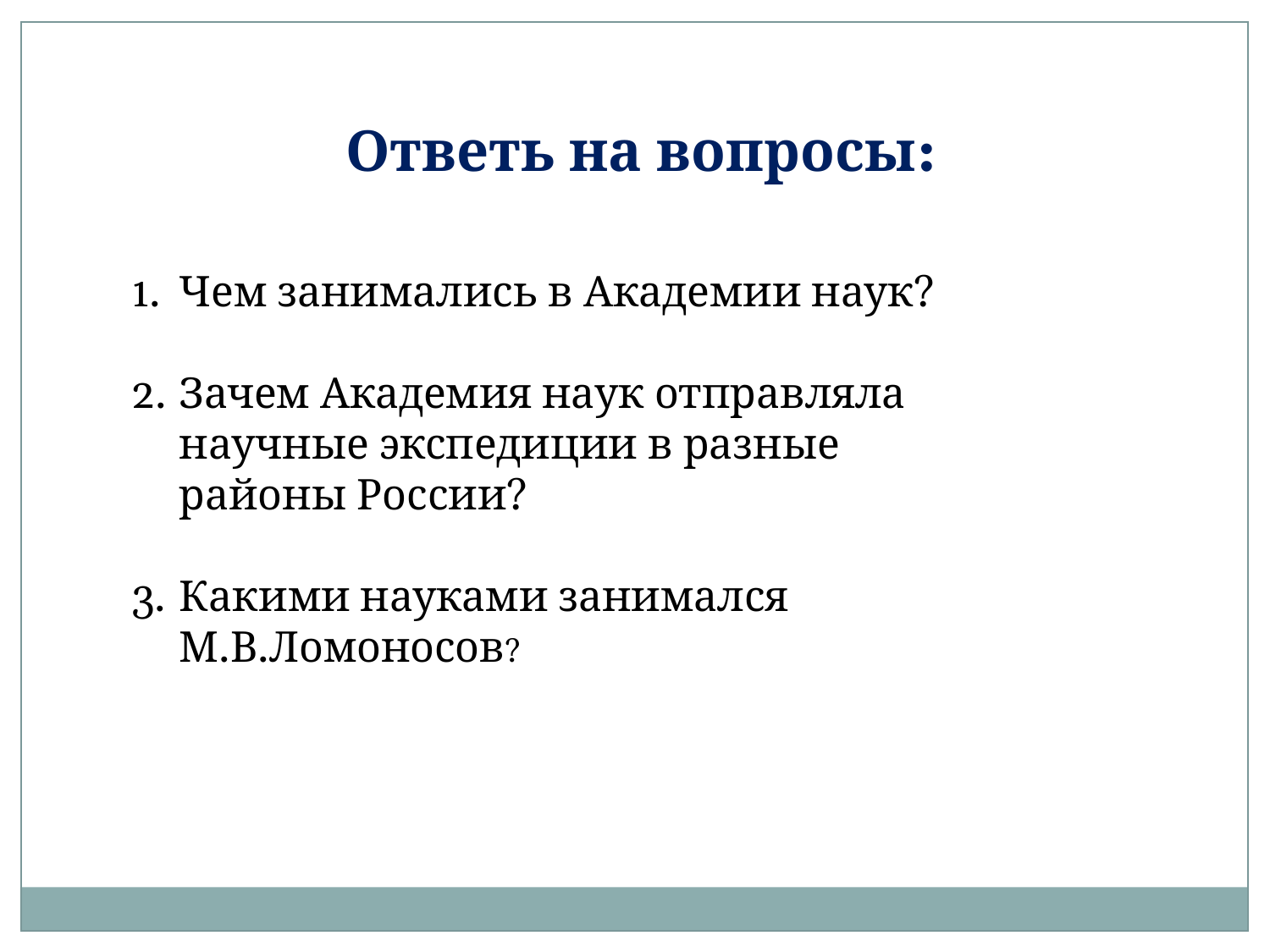

Ответь на вопросы:
Чем занимались в Академии наук?

Зачем Академия наук отправляла научные экспедиции в разные районы России?

Какими науками занимался М.В.Ломоносов?